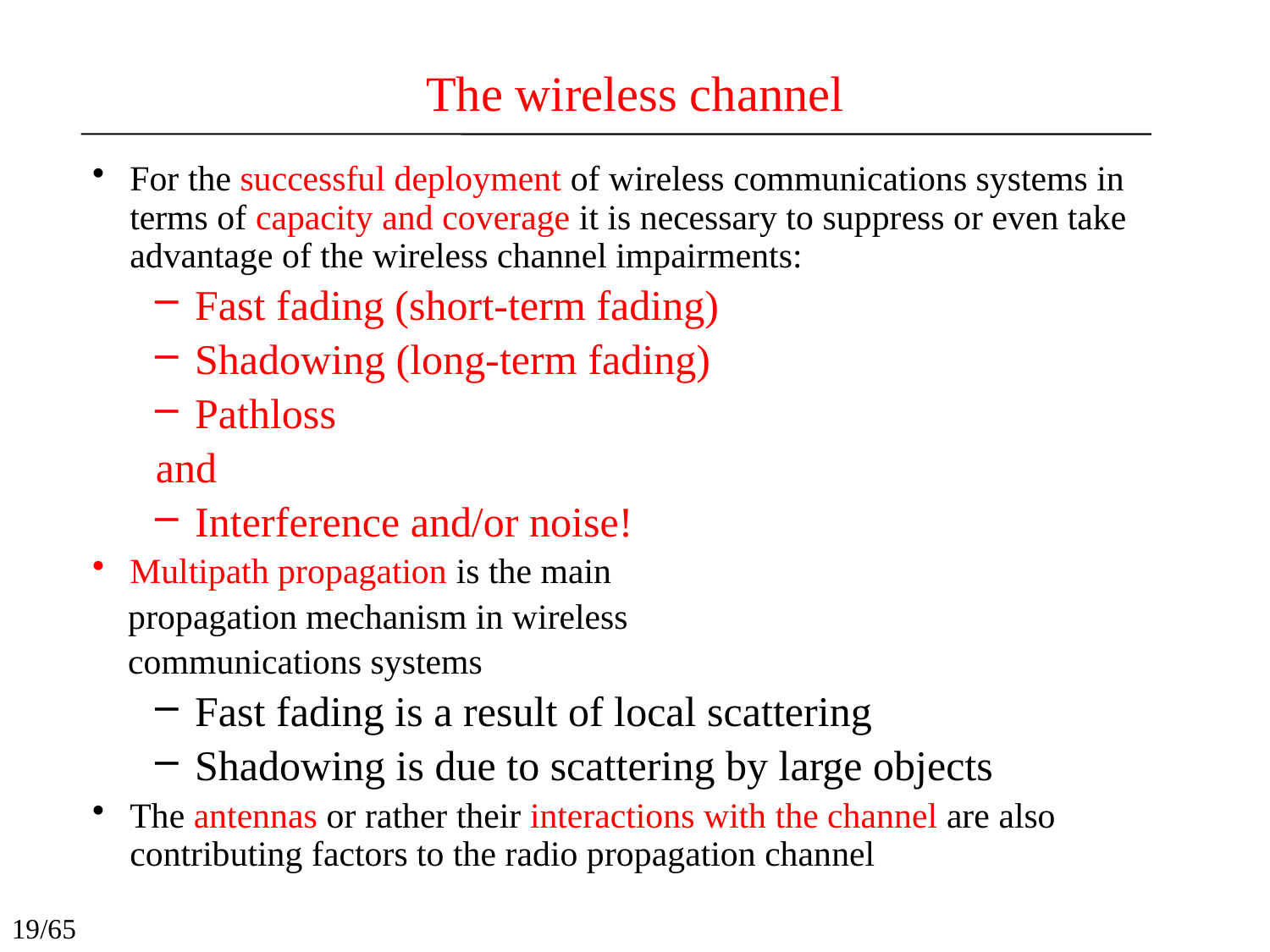

# The wireless channel

For the successful deployment of wireless communications systems in terms of capacity and coverage it is necessary to suppress or even take advantage of the wireless channel impairments:
Fast fading (short-term fading)
Shadowing (long-term fading)
Pathloss
and
Interference and/or noise!
Multipath propagation is the main
    propagation mechanism in wireless
    communications systems
Fast fading is a result of local scattering
Shadowing is due to scattering by large objects
The antennas or rather their interactions with the channel are also contributing factors to the radio propagation channel